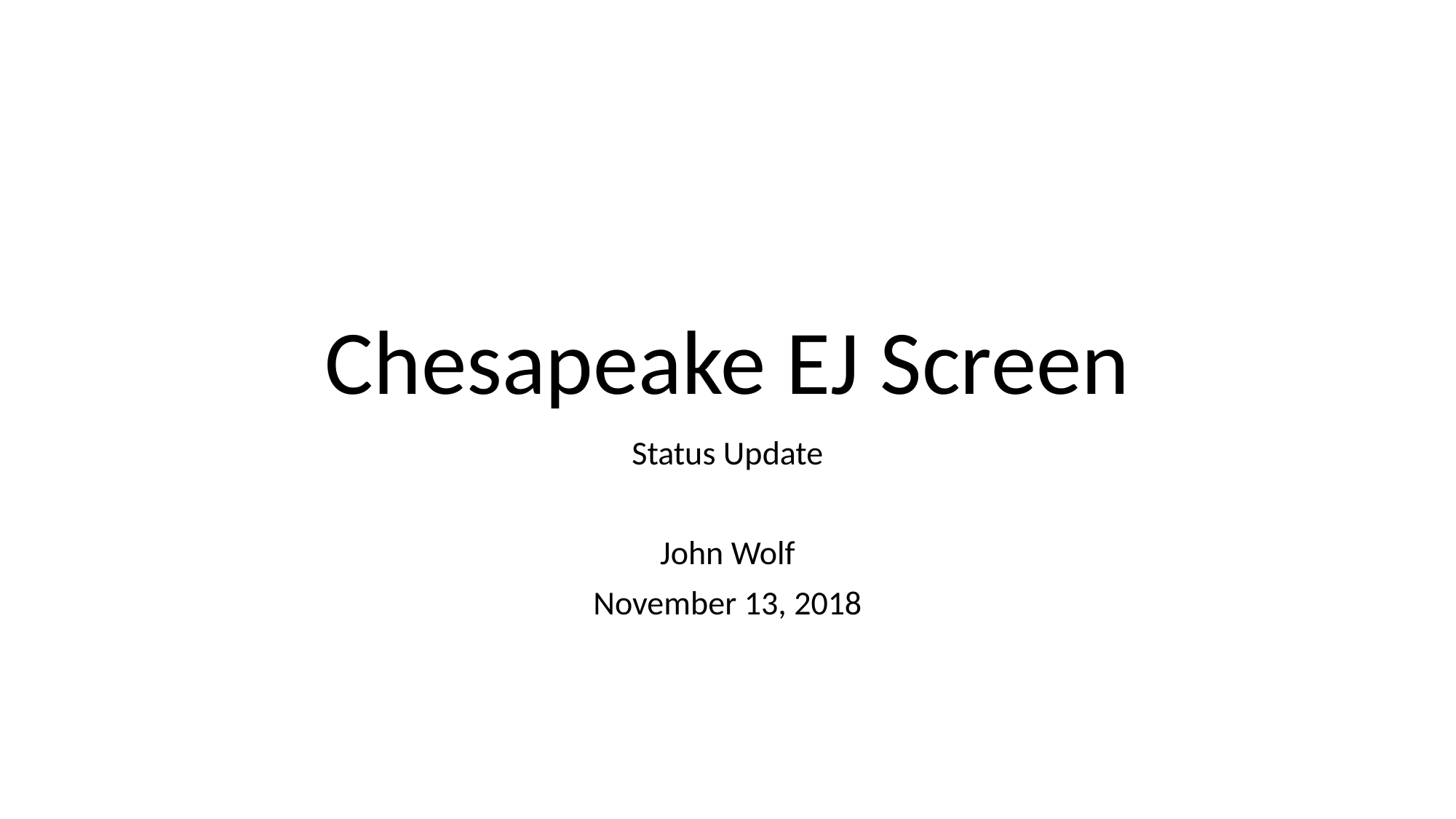

# Chesapeake EJ Screen
Status Update

John Wolf
November 13, 2018